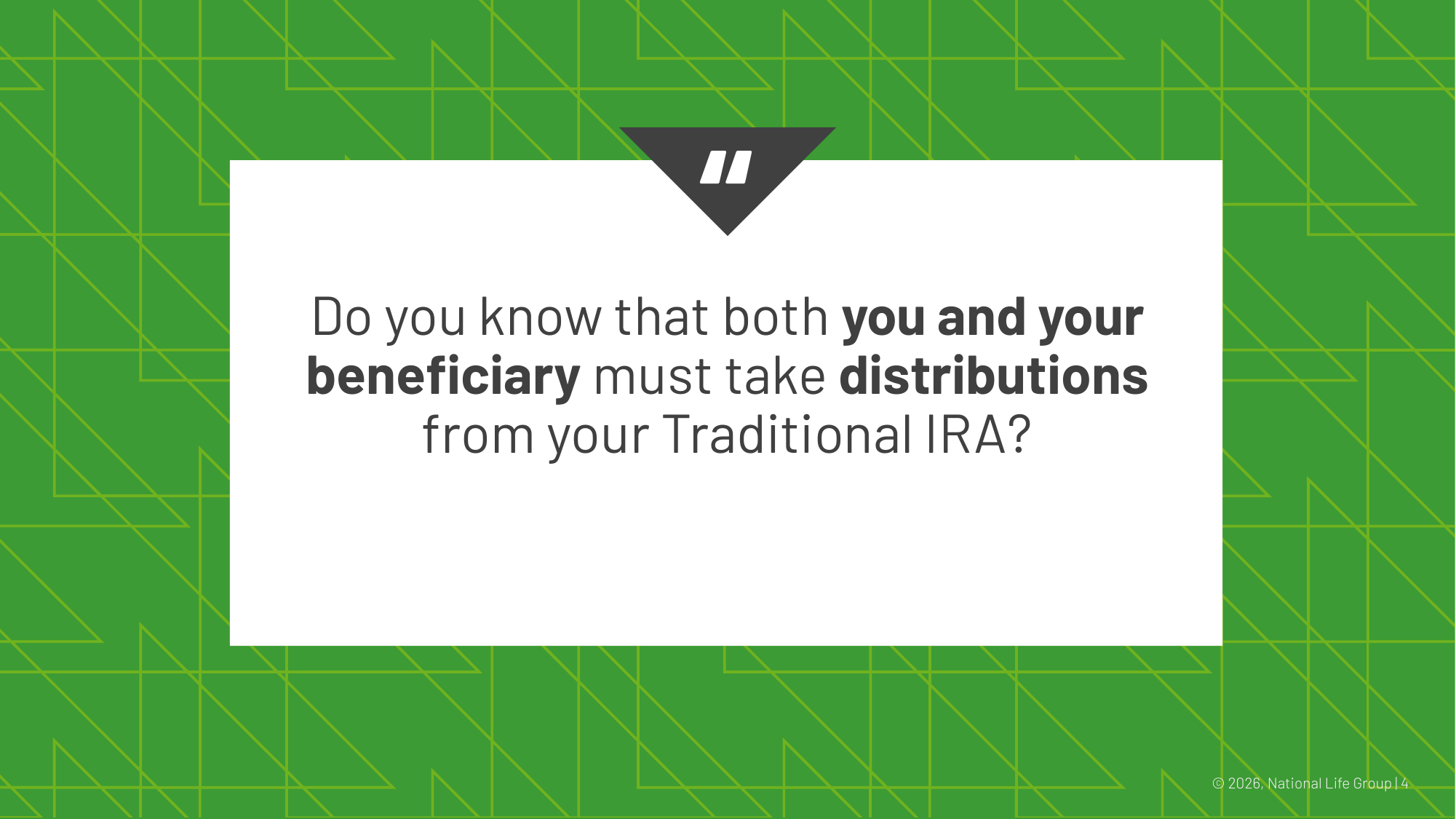

Do you know that both you and your beneficiary must take distributions from your Traditional IRA?
© 2026, National Life Group | 4